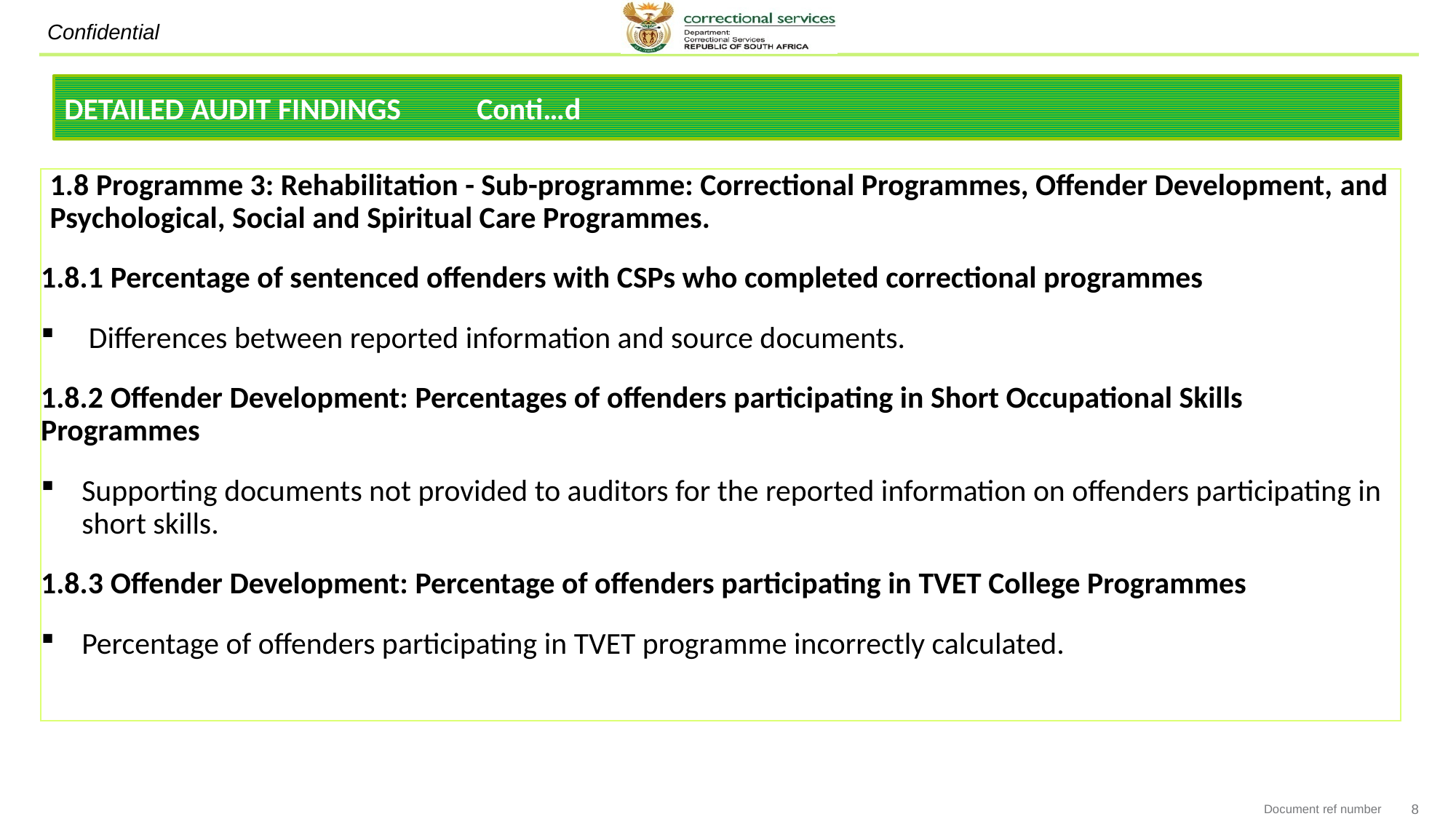

DETAILED AUDIT FINDINGS           Conti…d
1.8 Programme 3: Rehabilitation - Sub-programme: Correctional Programmes, Offender Development, and Psychological, Social and Spiritual Care Programmes.
1.8.1 Percentage of sentenced offenders with CSPs who completed correctional programmes
 Differences between reported information and source documents.
1.8.2 Offender Development: Percentages of offenders participating in Short Occupational Skills Programmes
Supporting documents not provided to auditors for the reported information on offenders participating in short skills.
1.8.3 Offender Development: Percentage of offenders participating in TVET College Programmes
Percentage of offenders participating in TVET programme incorrectly calculated.